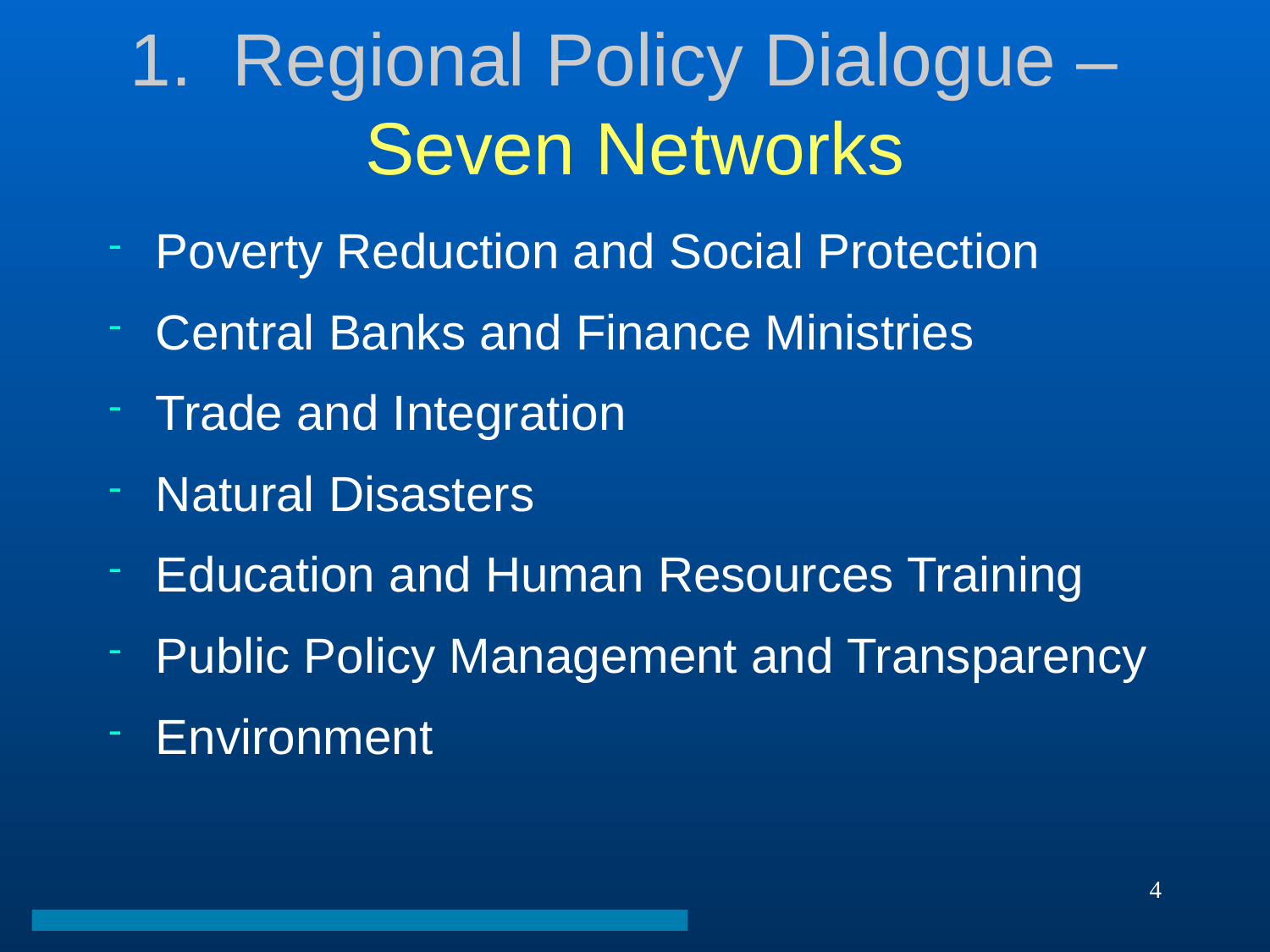

# 1.  Regional Policy Dialogue – Seven Networks
Poverty Reduction and Social Protection
Central Banks and Finance Ministries
Trade and Integration
Natural Disasters
Education and Human Resources Training
Public Policy Management and Transparency
Environment
4